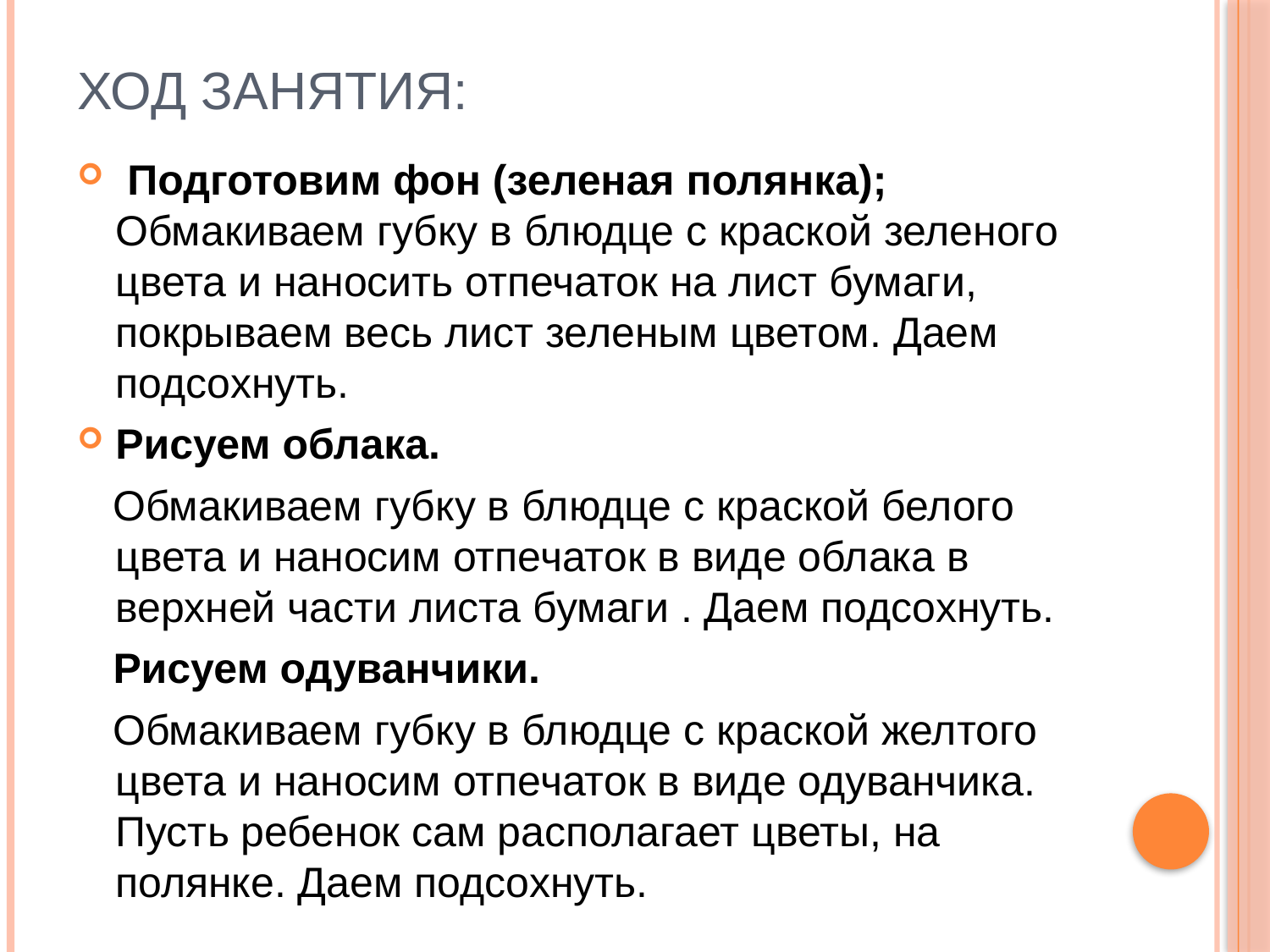

# Ход занятия:
 Подготовим фон (зеленая полянка); Обмакиваем губку в блюдце с краской зеленого цвета и наносить отпечаток на лист бумаги, покрываем весь лист зеленым цветом. Даем подсохнуть.
Рисуем облака.
   Обмакиваем губку в блюдце с краской белого цвета и наносим отпечаток в виде облака в верхней части листа бумаги . Даем подсохнуть.
   Рисуем одуванчики.
   Обмакиваем губку в блюдце с краской желтого цвета и наносим отпечаток в виде одуванчика. Пусть ребенок сам располагает цветы, на полянке. Даем подсохнуть.